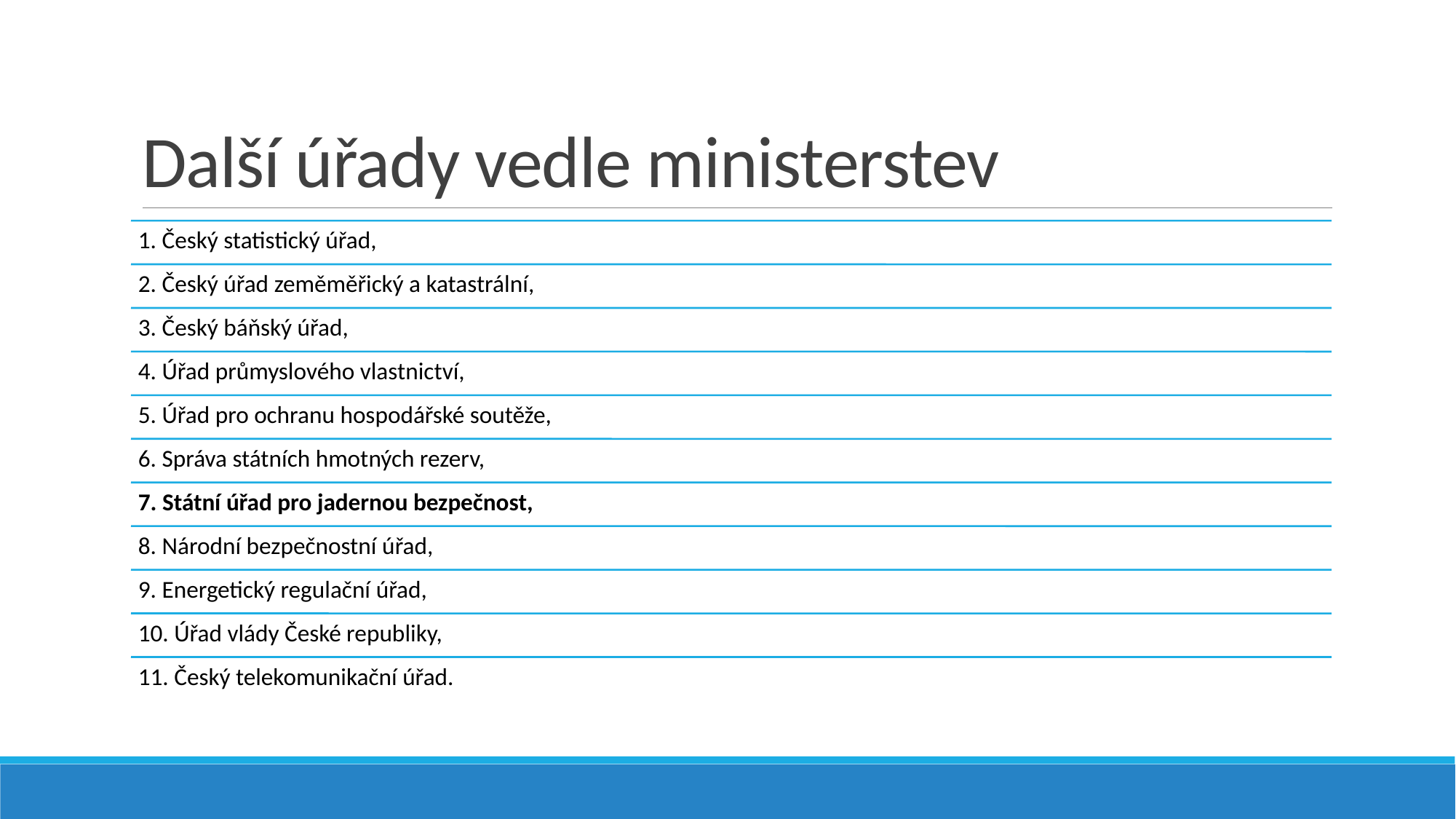

# Další úřady vedle ministerstev
1. Český statistický úřad,
2. Český úřad zeměměřický a katastrální,
3. Český báňský úřad,
4. Úřad průmyslového vlastnictví,
5. Úřad pro ochranu hospodářské soutěže,
6. Správa státních hmotných rezerv,
7. Státní úřad pro jadernou bezpečnost,
8. Národní bezpečnostní úřad,
9. Energetický regulační úřad,
10. Úřad vlády České republiky,
11. Český telekomunikační úřad.